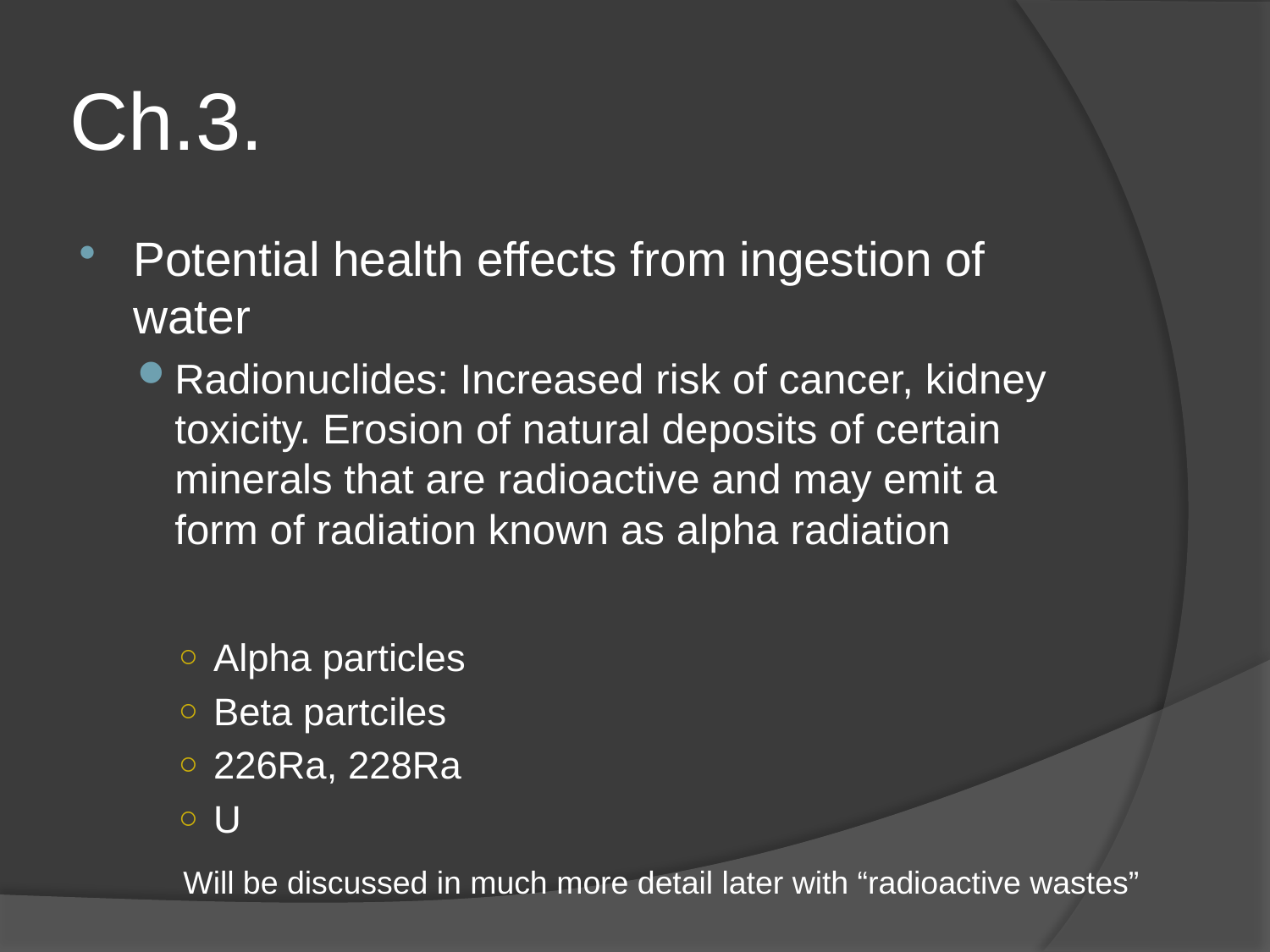

# Ch.3.
Potential health effects from ingestion of water
Radionuclides: Increased risk of cancer, kidney toxicity. Erosion of natural deposits of certain minerals that are radioactive and may emit a form of radiation known as alpha radiation

Alpha particles
Beta partciles
226Ra, 228Ra
U

Will be discussed in much more detail later with “radioactive wastes”